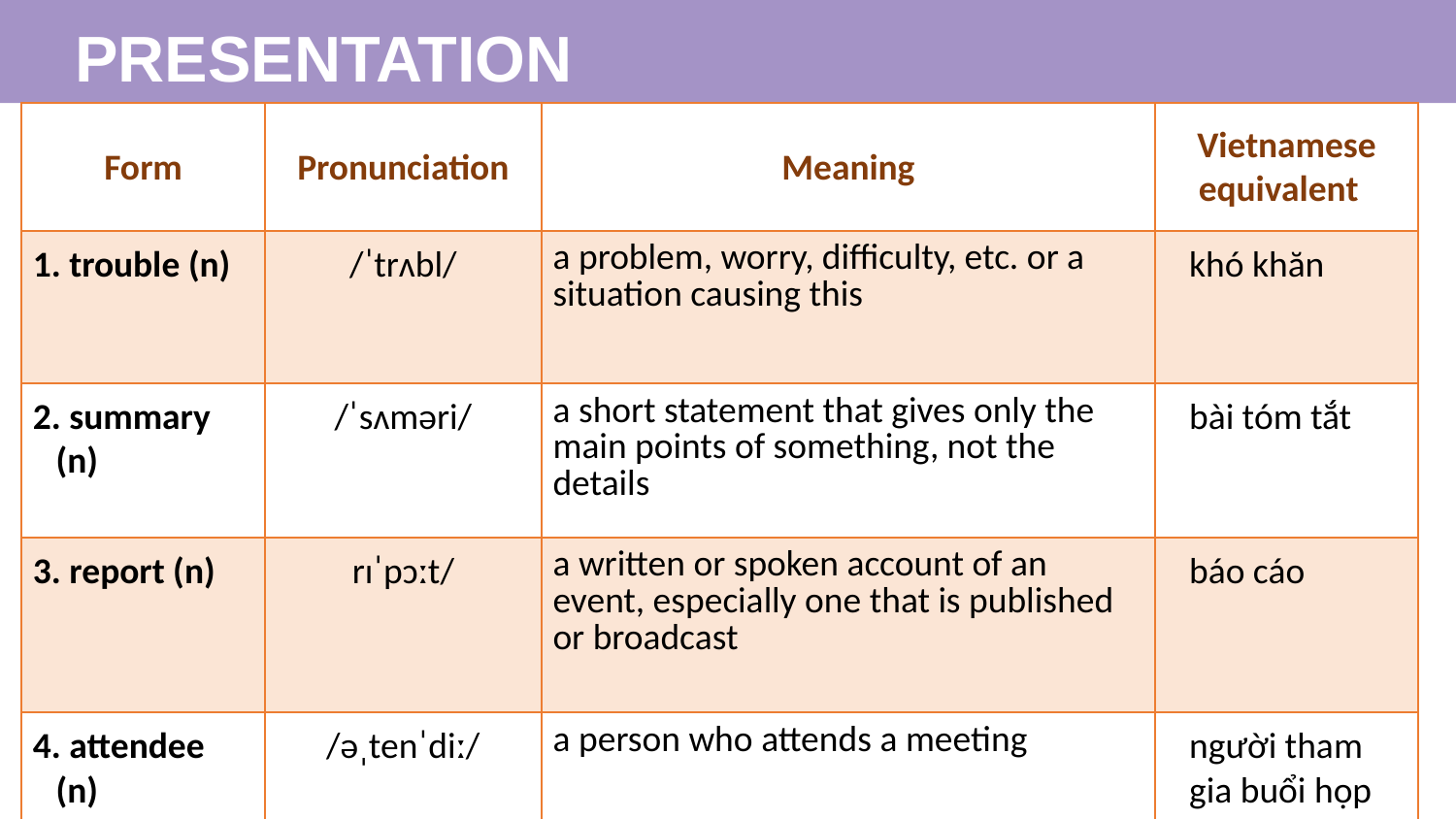

PRESENTATION
| Form | Pronunciation | Meaning | Vietnamese equivalent |
| --- | --- | --- | --- |
| 1. trouble (n) | /ˈtrʌbl/ | a problem, worry, difficulty, etc. or a situation causing this | khó khăn |
| 2. summary (n) | /ˈsʌməri/ | a short statement that gives only the main points of something, not the details | bài tóm tắt |
| 3. report (n) | rɪˈpɔːt/ | a written or spoken account of an event, especially one that is published or broadcast | báo cáo |
| 4. attendee (n) | /əˌtenˈdiː/ | a person who attends a meeting | người tham gia buổi họp |